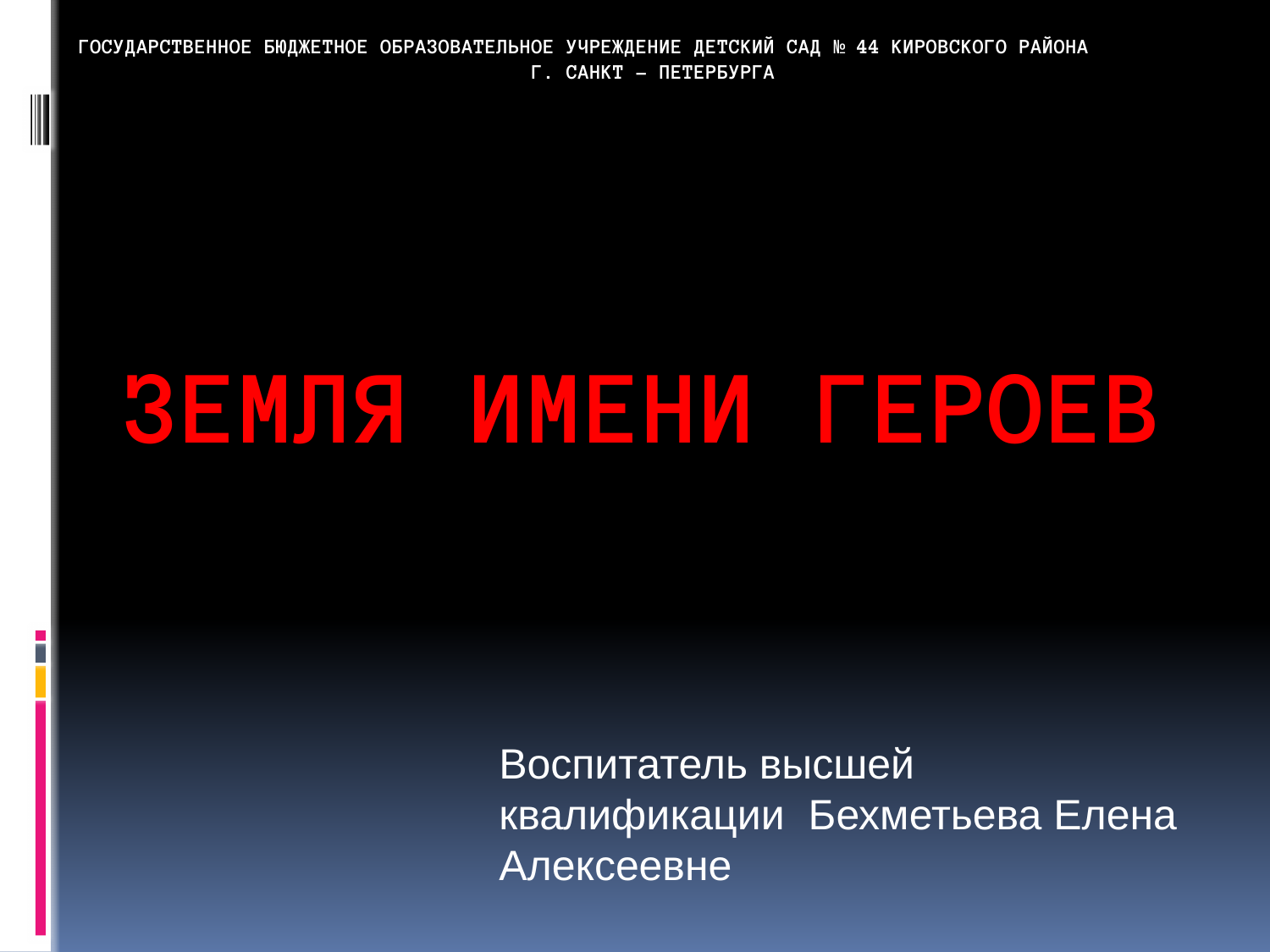

# Государственное бюджетное образовательное учреждение детский сад № 44 кировского района г. Санкт - Петербурга Земля имени героев
Воспитатель высшей квалификации  Бехметьева Елена Алексеевне